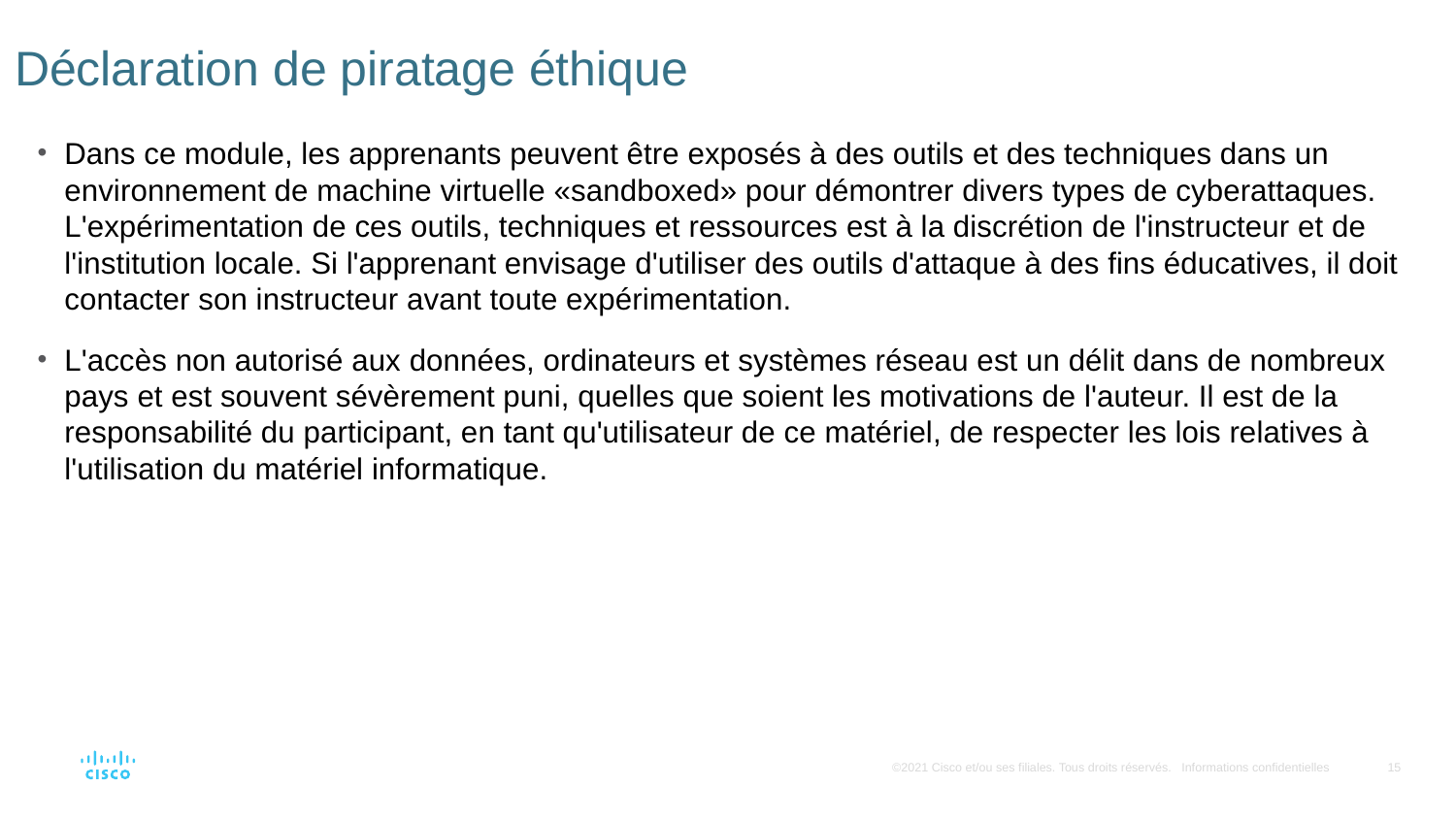

# Déclaration de piratage éthique
Dans ce module, les apprenants peuvent être exposés à des outils et des techniques dans un environnement de machine virtuelle «sandboxed» pour démontrer divers types de cyberattaques. L'expérimentation de ces outils, techniques et ressources est à la discrétion de l'instructeur et de l'institution locale. Si l'apprenant envisage d'utiliser des outils d'attaque à des fins éducatives, il doit contacter son instructeur avant toute expérimentation.
L'accès non autorisé aux données, ordinateurs et systèmes réseau est un délit dans de nombreux pays et est souvent sévèrement puni, quelles que soient les motivations de l'auteur. Il est de la responsabilité du participant, en tant qu'utilisateur de ce matériel, de respecter les lois relatives à l'utilisation du matériel informatique.